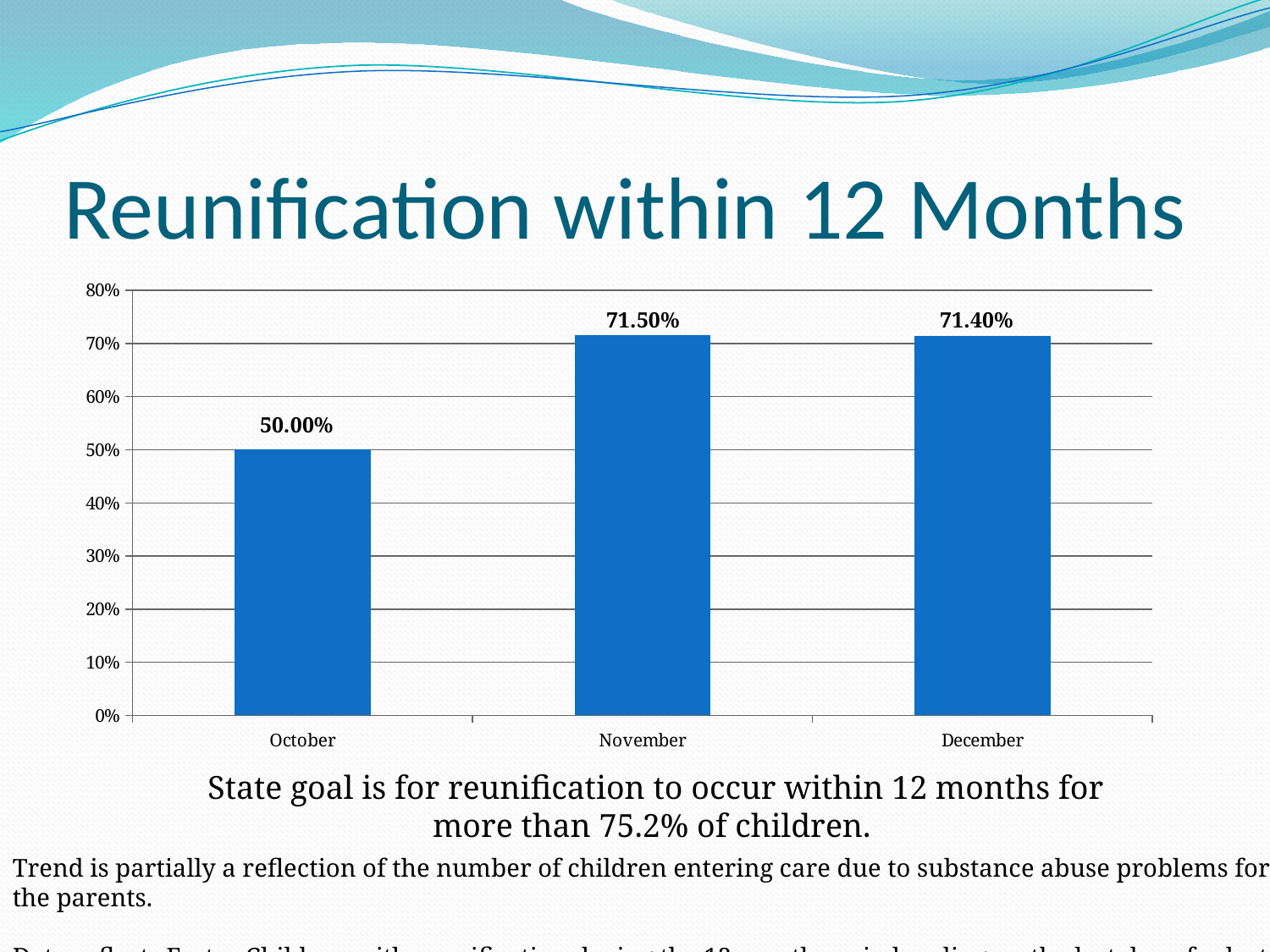

# Reunification within 12 Months

### Chart

| Category |  |
|---|---|
| October | 0.5 |
| November | 0.7150000000000005 |
| December | 0.7140000000000005 |
State goal is for reunification to occur within 12 months for more than 75.2% of children.
Trend is partially a reflection of the number of children entering care due to substance abuse problems for the parents.

Data reflects Foster Children with reunification during the 12 month period ending on the last day of selected month